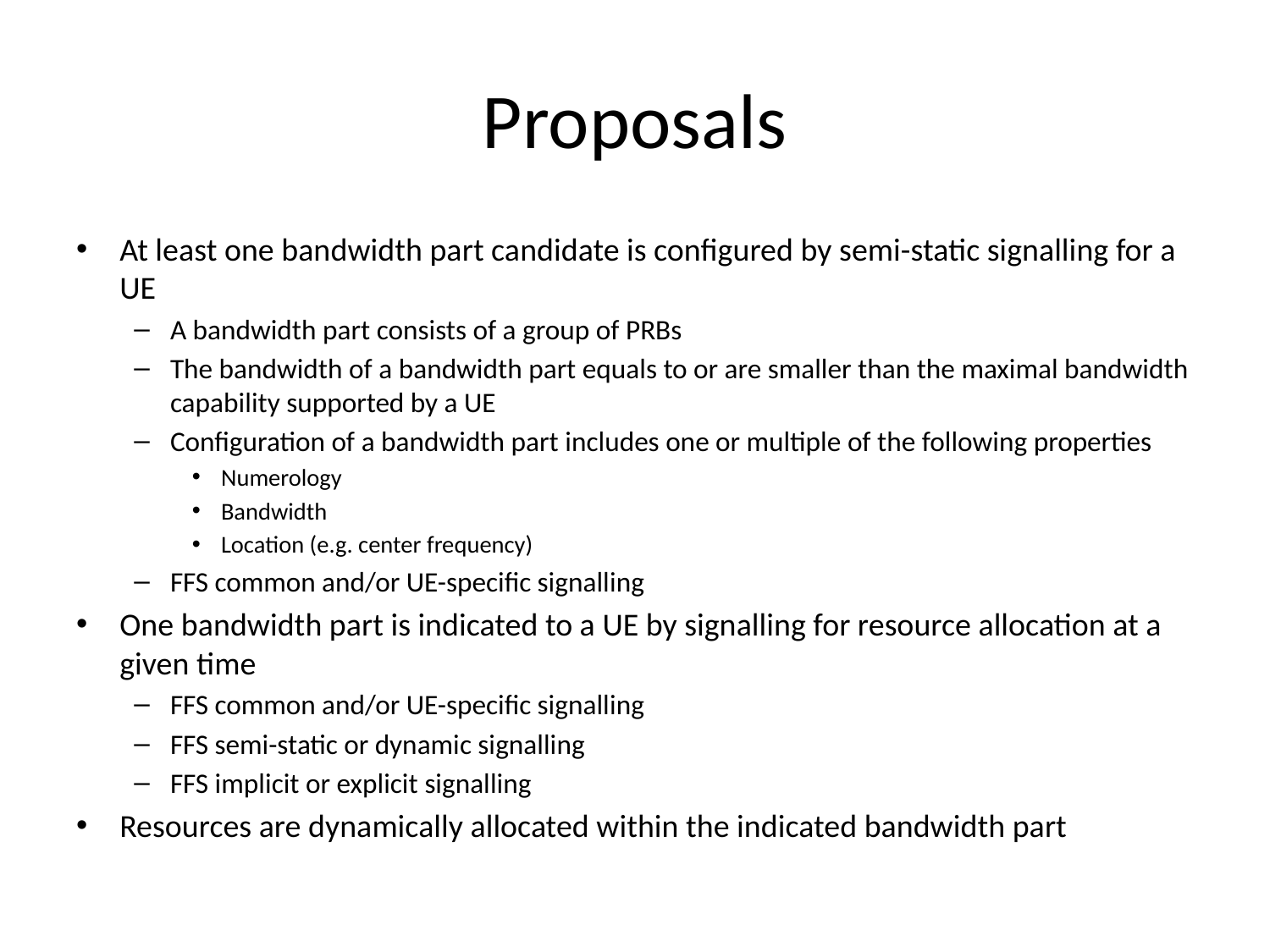

# Proposals
At least one bandwidth part candidate is configured by semi-static signalling for a UE
A bandwidth part consists of a group of PRBs
The bandwidth of a bandwidth part equals to or are smaller than the maximal bandwidth capability supported by a UE
Configuration of a bandwidth part includes one or multiple of the following properties
Numerology
Bandwidth
Location (e.g. center frequency)
FFS common and/or UE-specific signalling
One bandwidth part is indicated to a UE by signalling for resource allocation at a given time
FFS common and/or UE-specific signalling
FFS semi-static or dynamic signalling
FFS implicit or explicit signalling
Resources are dynamically allocated within the indicated bandwidth part